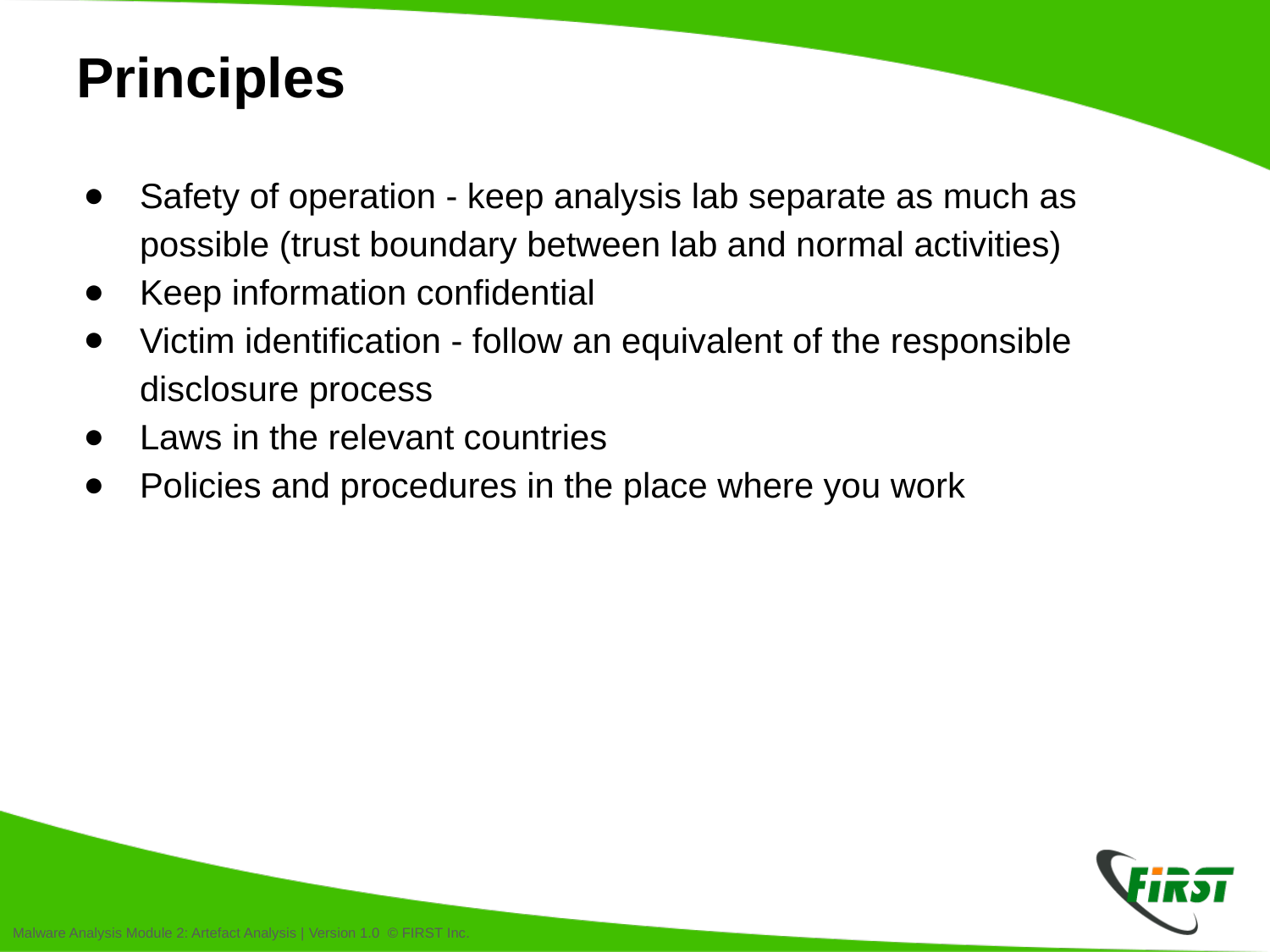

# Principles
Safety of operation - keep analysis lab separate as much as possible (trust boundary between lab and normal activities)
Keep information confidential
Victim identification - follow an equivalent of the responsible disclosure process
Laws in the relevant countries
Policies and procedures in the place where you work